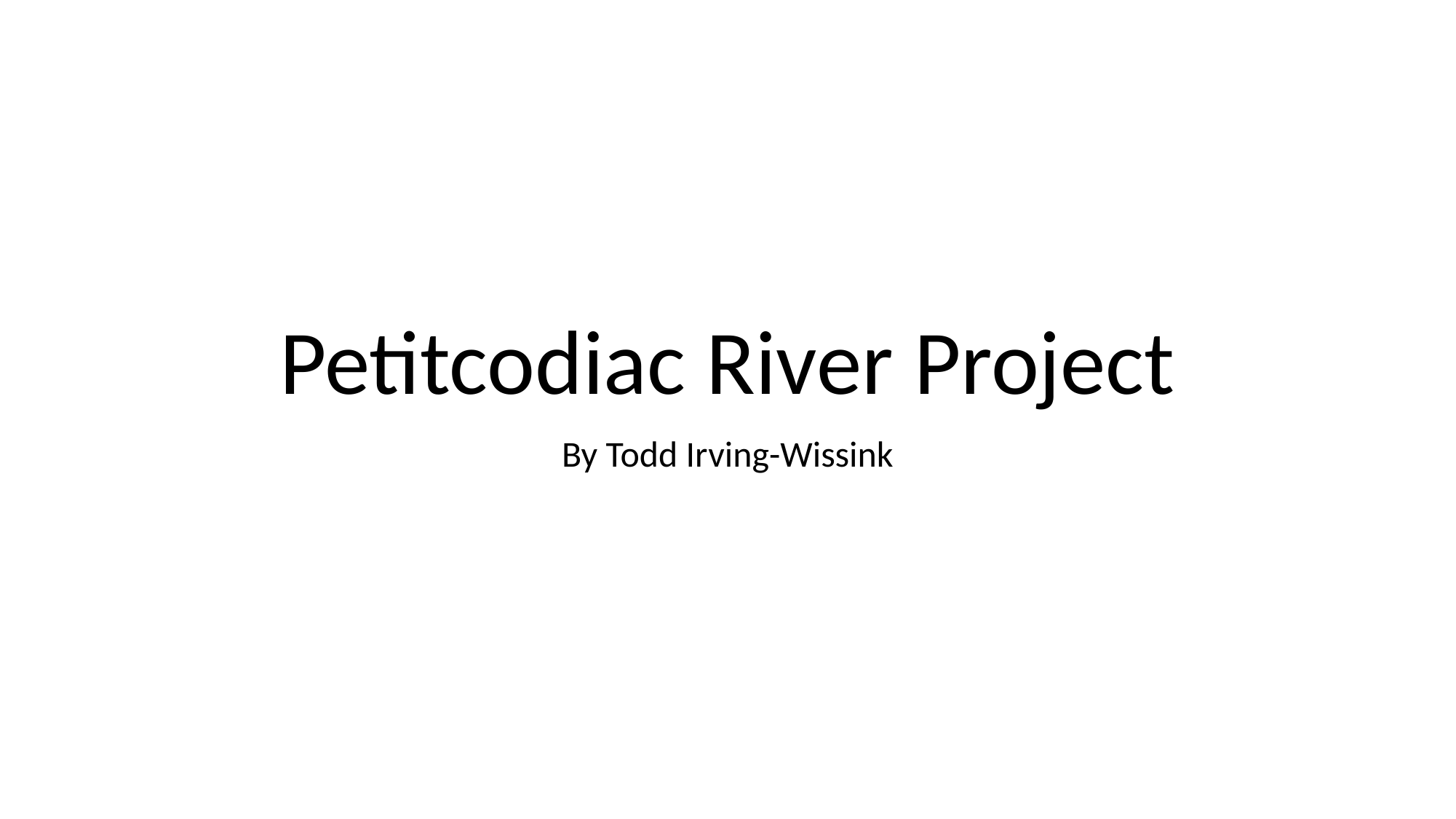

# Petitcodiac River Project
By Todd Irving-Wissink